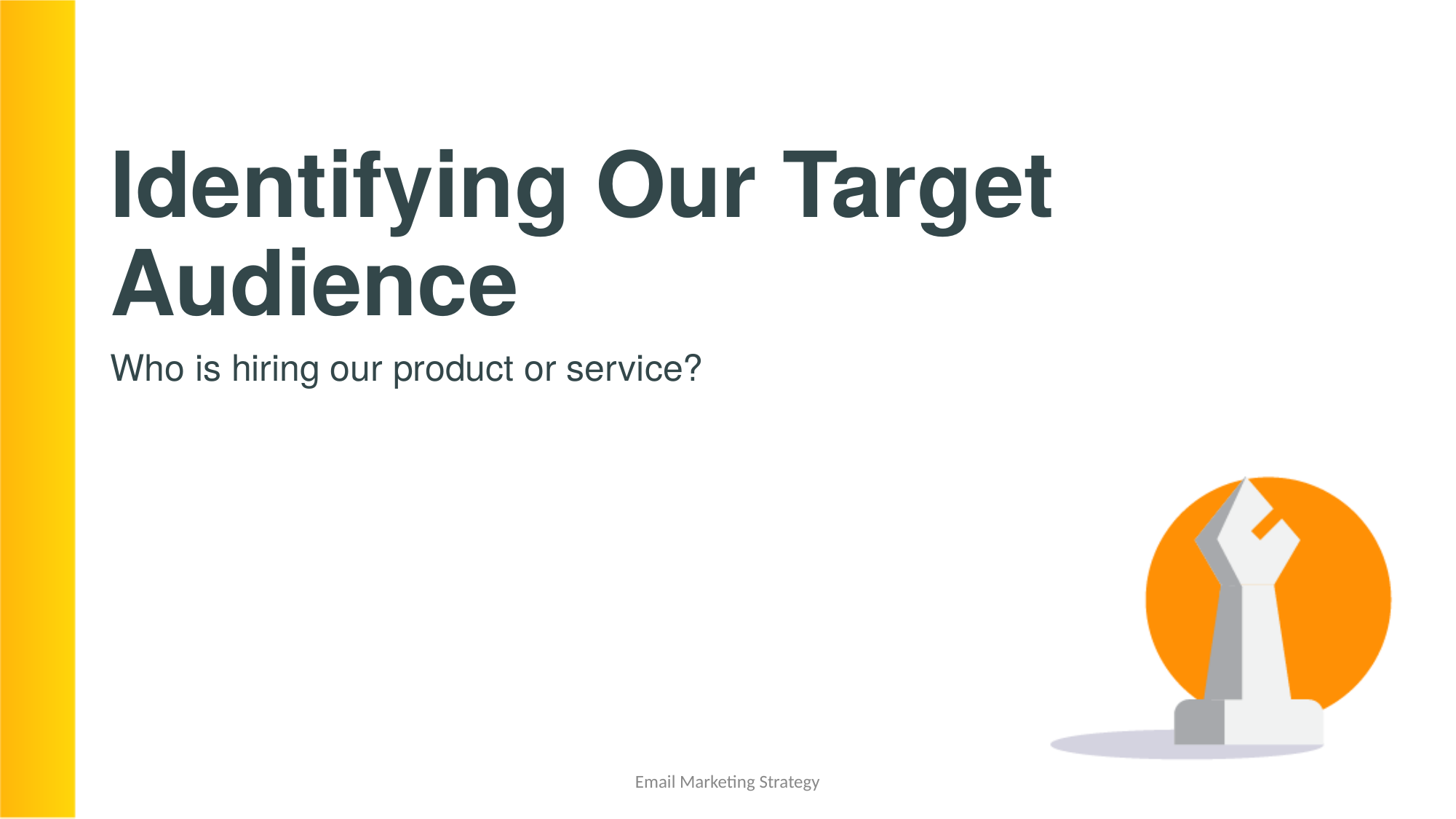

# Identifying Our Target Audience
Who is hiring our product or service?
Email Marketing Strategy